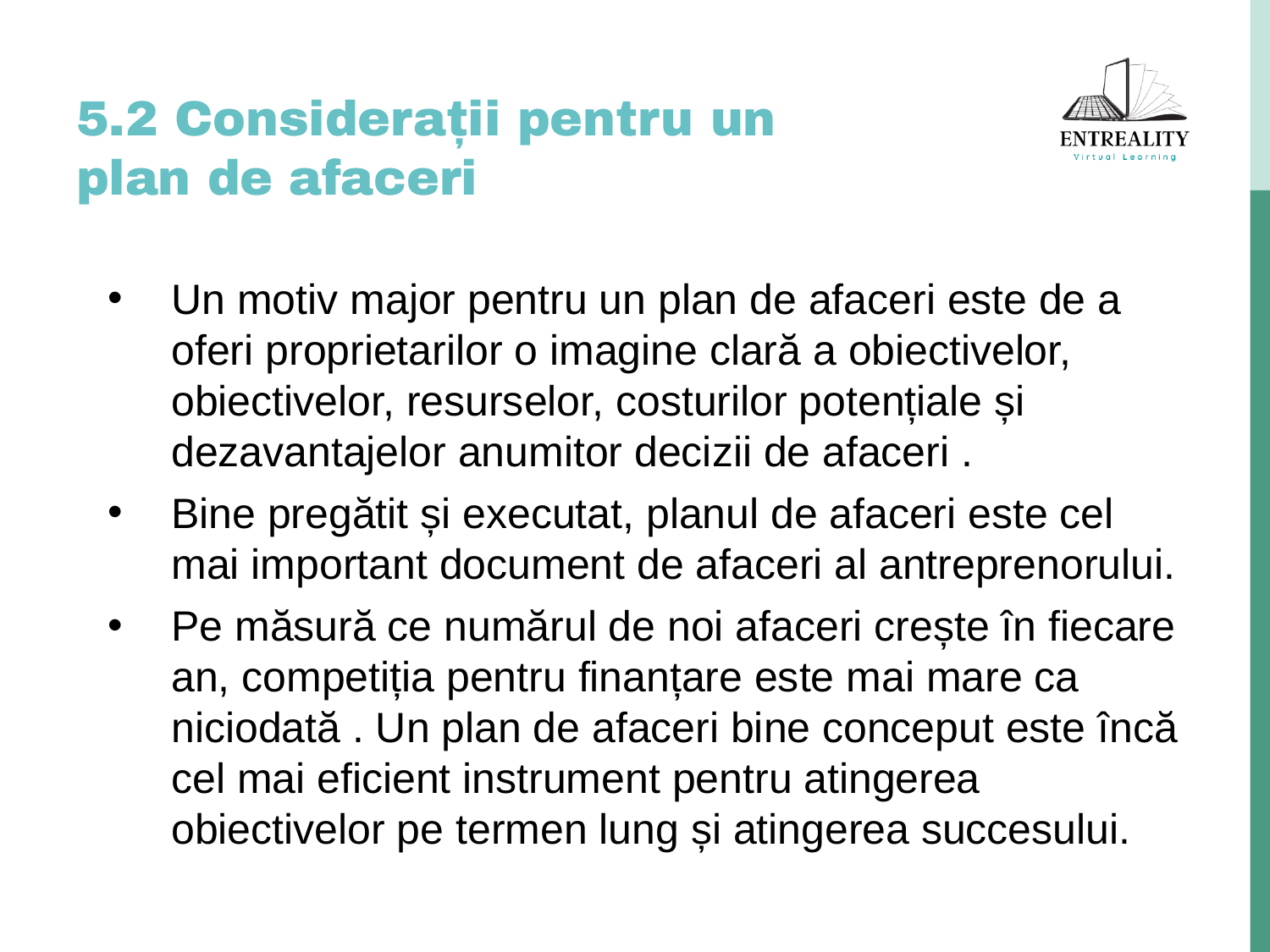

# 5.2 Considerații pentru un plan de afaceri
Un motiv major pentru un plan de afaceri este de a oferi proprietarilor o imagine clară a obiectivelor, obiectivelor, resurselor, costurilor potențiale și dezavantajelor anumitor decizii de afaceri .
Bine pregătit și executat, planul de afaceri este cel mai important document de afaceri al antreprenorului.
Pe măsură ce numărul de noi afaceri crește în fiecare an, competiția pentru finanțare este mai mare ca niciodată . Un plan de afaceri bine conceput este încă cel mai eficient instrument pentru atingerea obiectivelor pe termen lung și atingerea succesului.